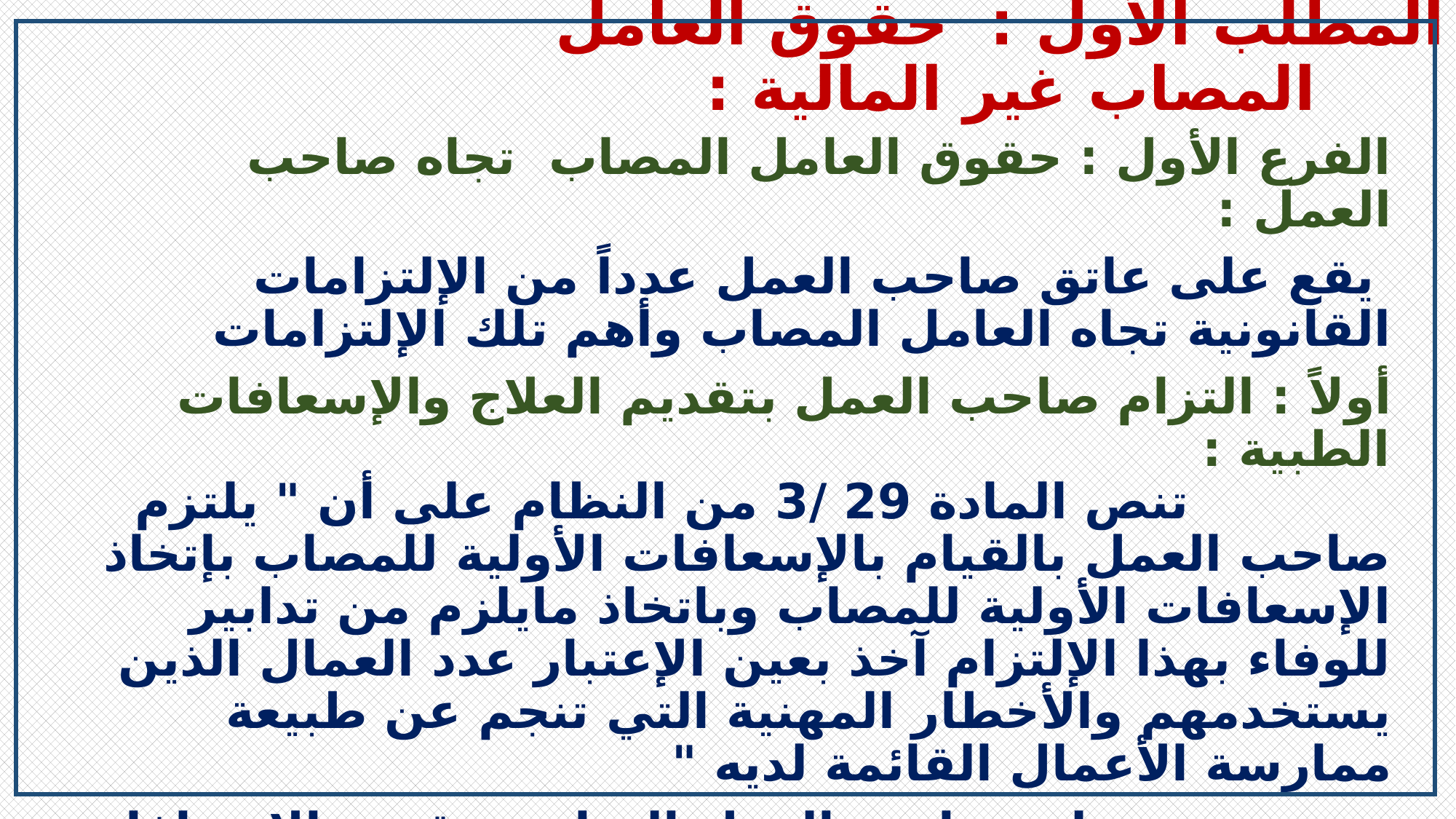

# المطلب الأول :  حقوق العامل المصاب غير المالية :
الفرع الأول : حقوق العامل المصاب  تجاه صاحب العمل :
 يقع على عاتق صاحب العمل عدداً من الإلتزامات القانونية تجاه العامل المصاب وأهم تلك الإلتزامات
أولاً : التزام صاحب العمل بتقديم العلاج والإسعافات الطبية :                                                                                تنص المادة 29 /3 من النظام على أن " يلتزم صاحب العمل بالقيام بالإسعافات الأولية للمصاب بإتخاذ الإسعافات الأولية للمصاب وباتخاذ مايلزم من تدابير للوفاء بهذا الإلتزام آخذ بعين الإعتبار عدد العمال الذين يستخدمهم والأخطار المهنية التي تنجم عن طبيعة ممارسة الأعمال القائمة لديه "
حيث يتعين على صاحب العمل المبادرة تقديم الإسعافات الأولية قبل نقل العامل إلى جهة العلاج المختصة وأنه ينبغي  على العامل المصاب أو من ينوب عنه إبلاغ صاحب العمل بحدوث الإصابة أو الإنتكاسة أو اكتشافه المرض حتى يستطيع بعد ذلك المطالبة بحقوق فلايمكن لصاحب العمل أن يعلم بإصابة العامل دون إبلاغه ومن ثم فلاتترتب أي مسؤولية على صاحب العمل في حالة عدم الإبلاغ من جانب العامل ومن ثم فلايستطيع العامل المطالبة بصرف البدل اليومي للإصابة المقررة نظاماً ولم يشترط النظام شكلاً معيناً للإبلاغ .